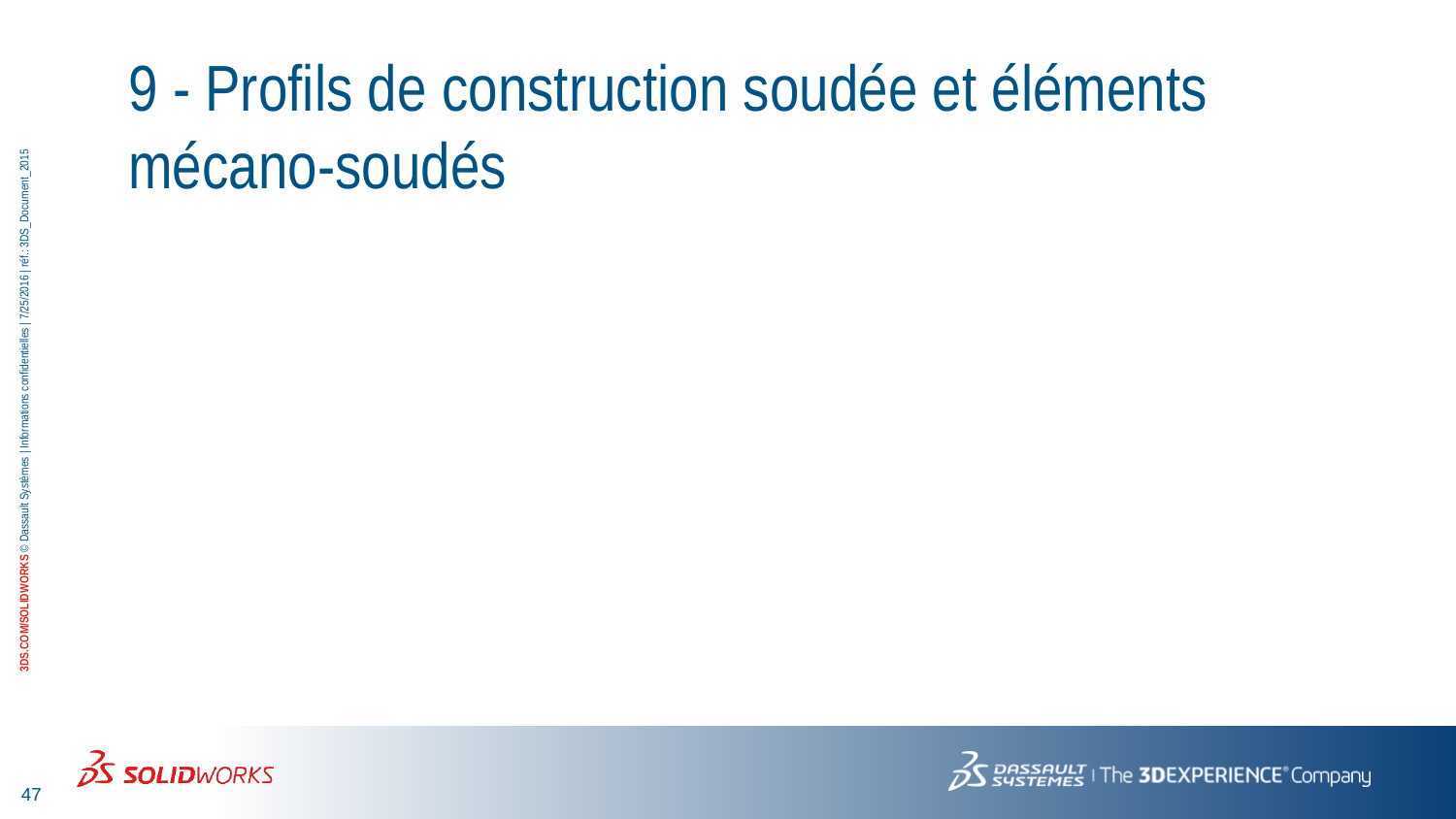

# 9 - Profils de construction soudée et éléments mécano-soudés